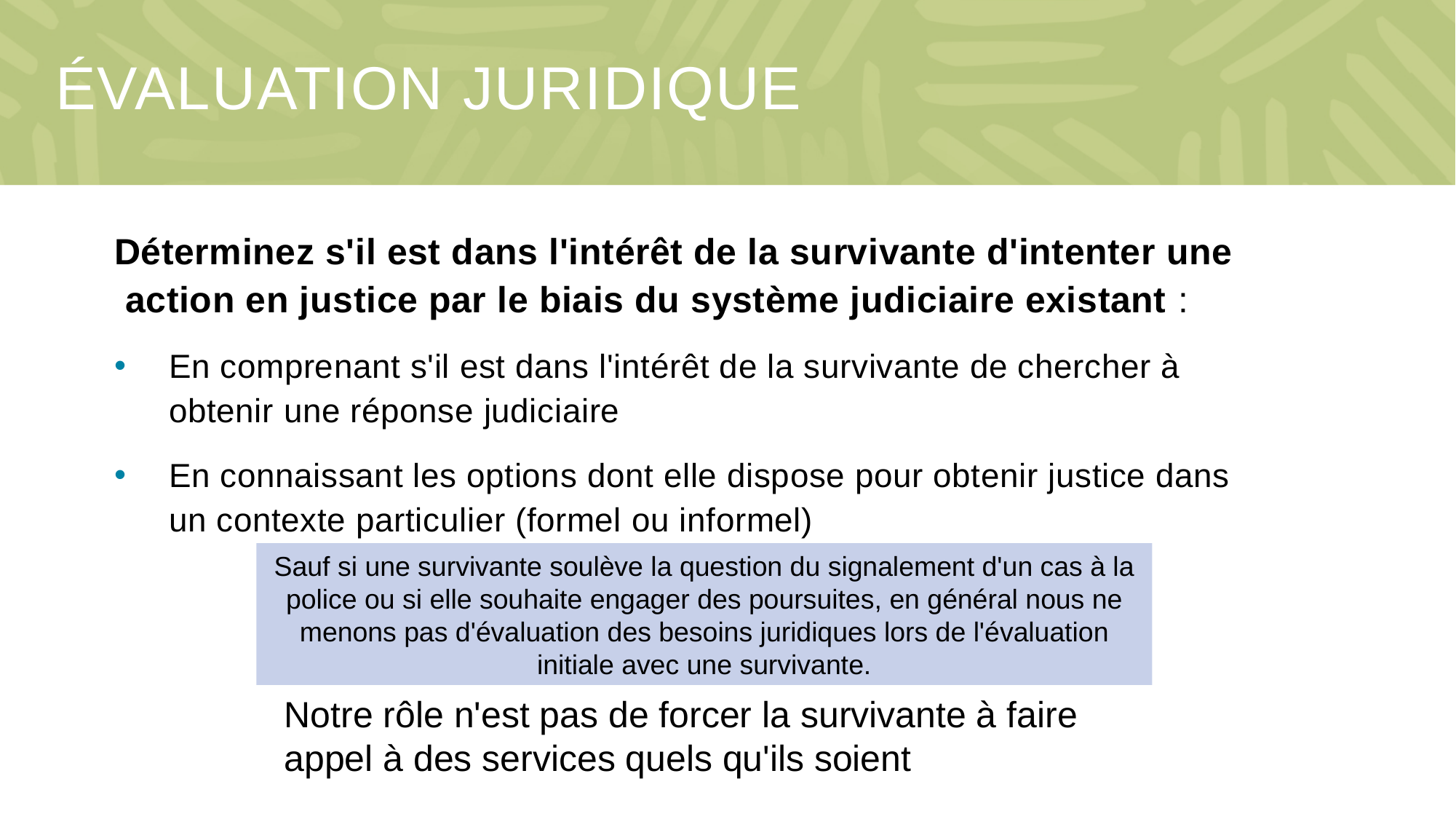

# Évaluation juridique
Déterminez s'il est dans l'intérêt de la survivante d'intenter une action en justice par le biais du système judiciaire existant :
En comprenant s'il est dans l'intérêt de la survivante de chercher à obtenir une réponse judiciaire
En connaissant les options dont elle dispose pour obtenir justice dans un contexte particulier (formel ou informel)
Sauf si une survivante soulève la question du signalement d'un cas à la police ou si elle souhaite engager des poursuites, en général nous ne menons pas d'évaluation des besoins juridiques lors de l'évaluation initiale avec une survivante.
Notre rôle n'est pas de forcer la survivante à faire appel à des services quels qu'ils soient